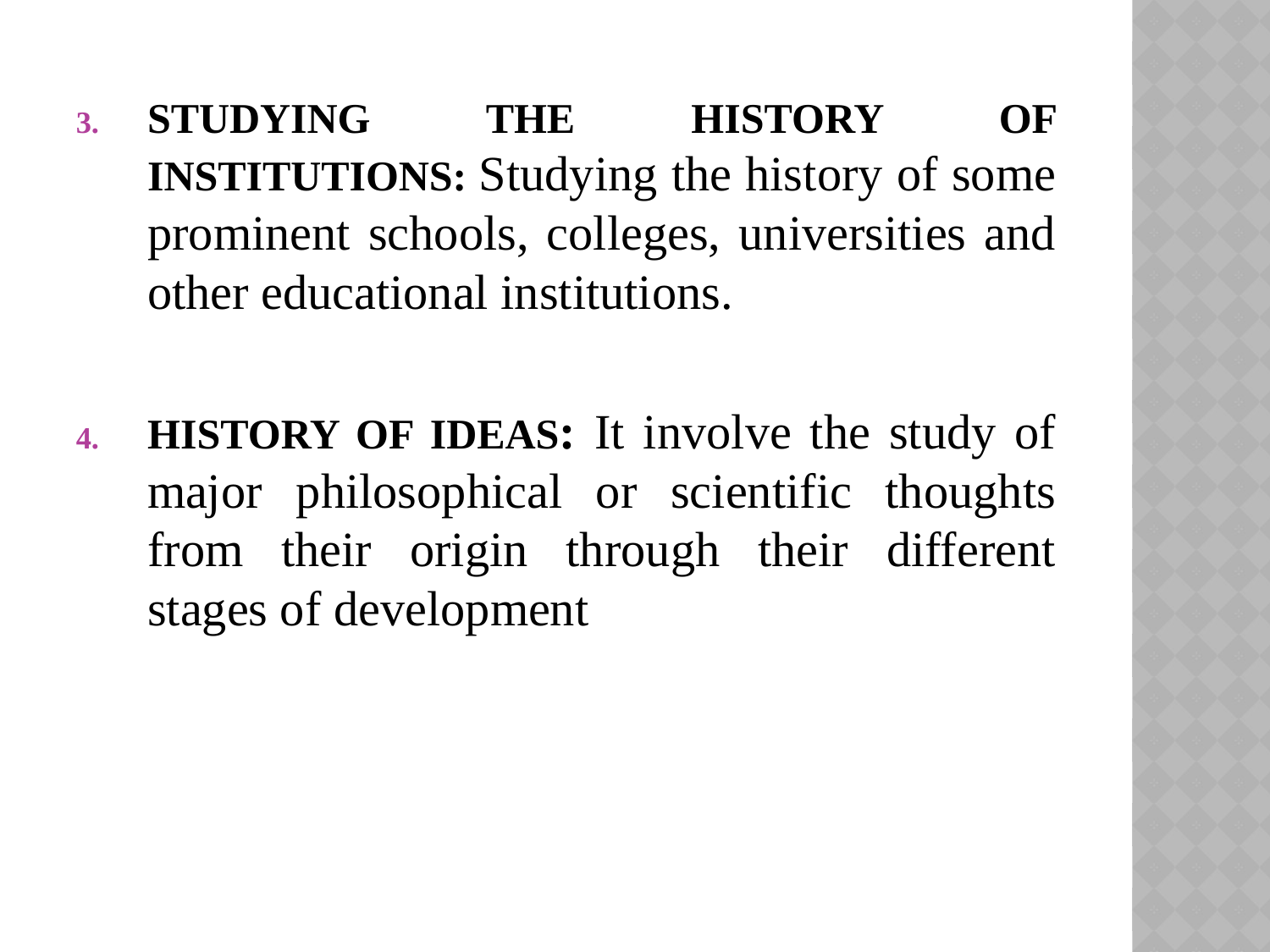

STUDYING THE HISTORY OF INSTITUTIONS: Studying the history of some prominent schools, colleges, universities and other educational institutions.

HISTORY OF IDEAS: It involve the study of major philosophical or scientific thoughts from their origin through their different stages of development